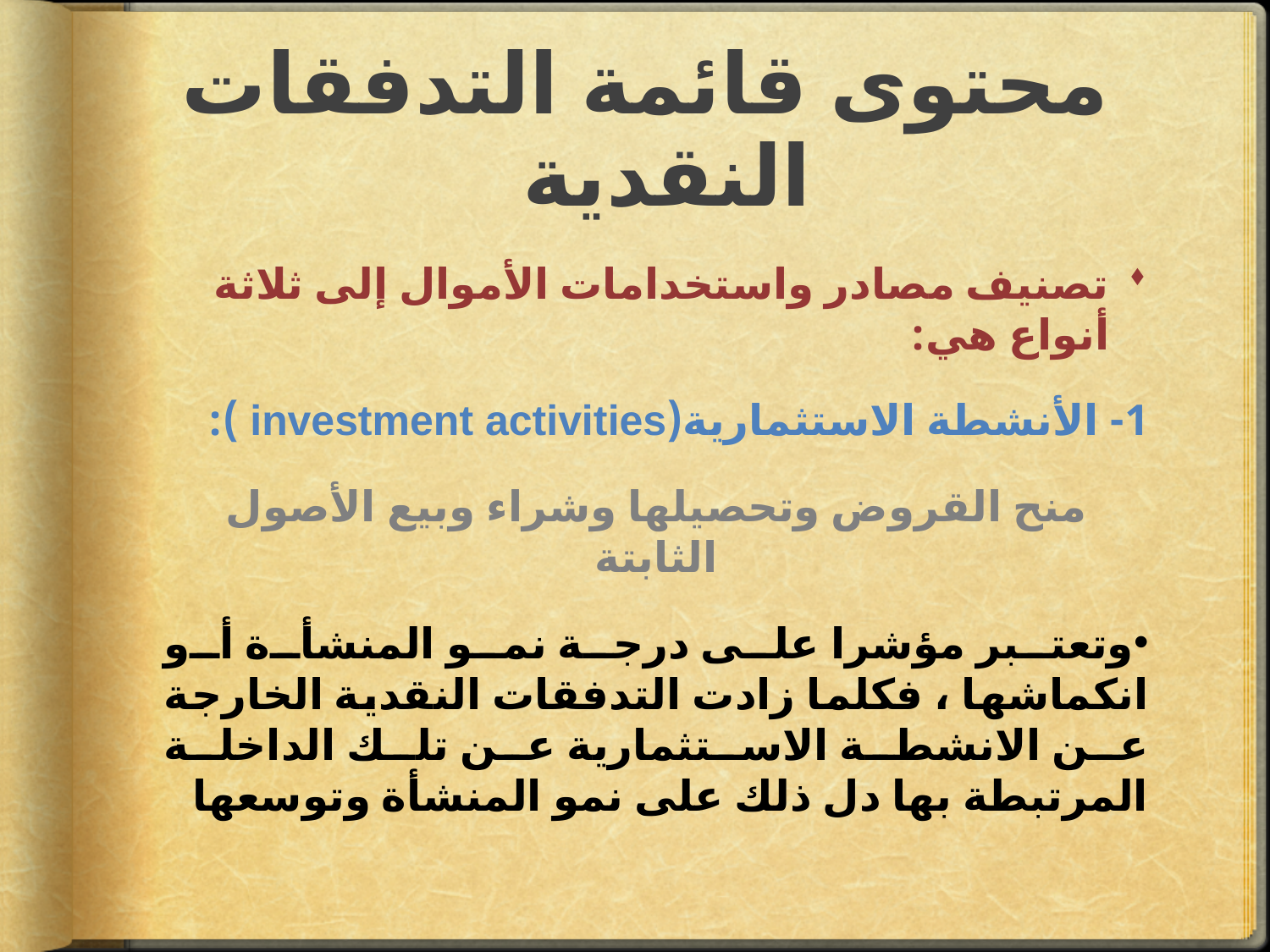

# محتوى قائمة التدفقات النقدية
تصنيف مصادر واستخدامات الأموال إلى ثلاثة أنواع هي:
1- الأنشطة الاستثمارية(investment activities ):
منح القروض وتحصيلها وشراء وبيع الأصول الثابتة
وتعتبر مؤشرا على درجة نمو المنشأة أو انكماشها ، فكلما زادت التدفقات النقدية الخارجة عن الانشطة الاستثمارية عن تلك الداخلة المرتبطة بها دل ذلك على نمو المنشأة وتوسعها